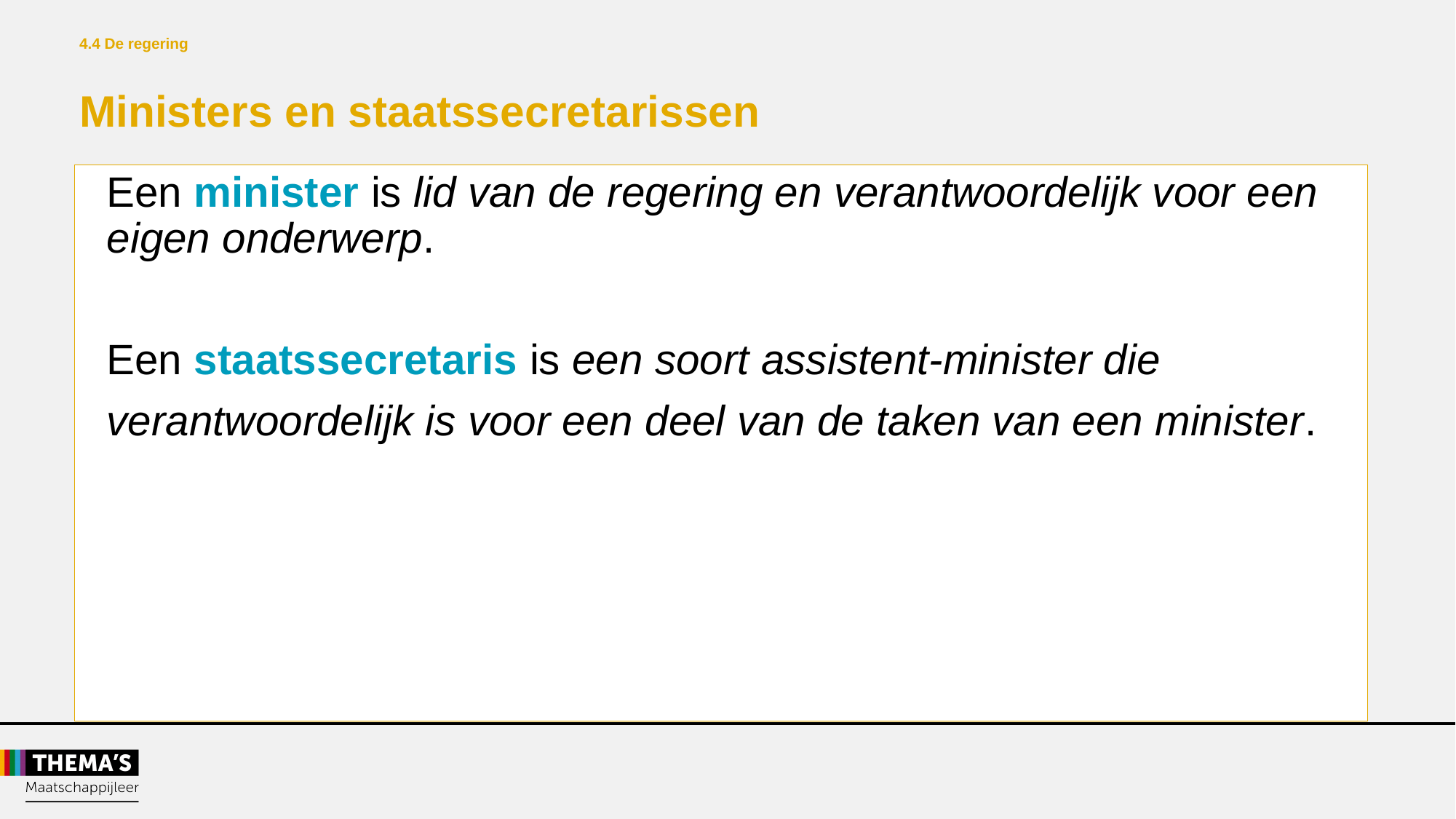

4.4 De regering
Ministers en staatssecretarissen

Een minister is lid van de regering en verantwoordelijk voor een eigen onderwerp.

Een staatssecretaris is een soort assistent-minister die
verantwoordelijk is voor een deel van de taken van een minister.